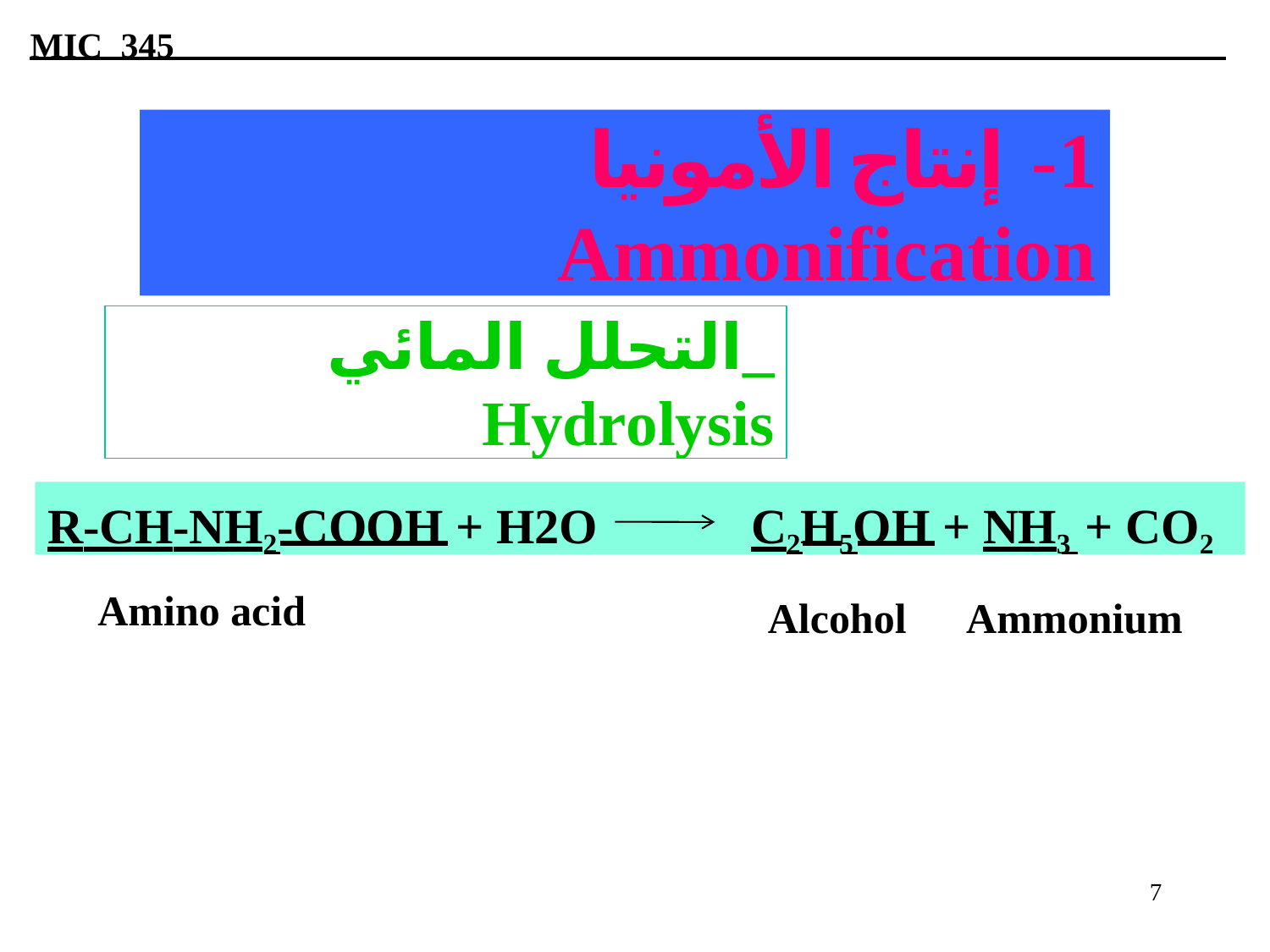

MIC  345

1-  إنتاج الأمونيا Ammonification
_التحلل المائي Hydrolysis

R-CH-NH2-COOH + H2O
C2H5OH + NH3  + CO2
Alcohol	Ammonium

Amino acid
7